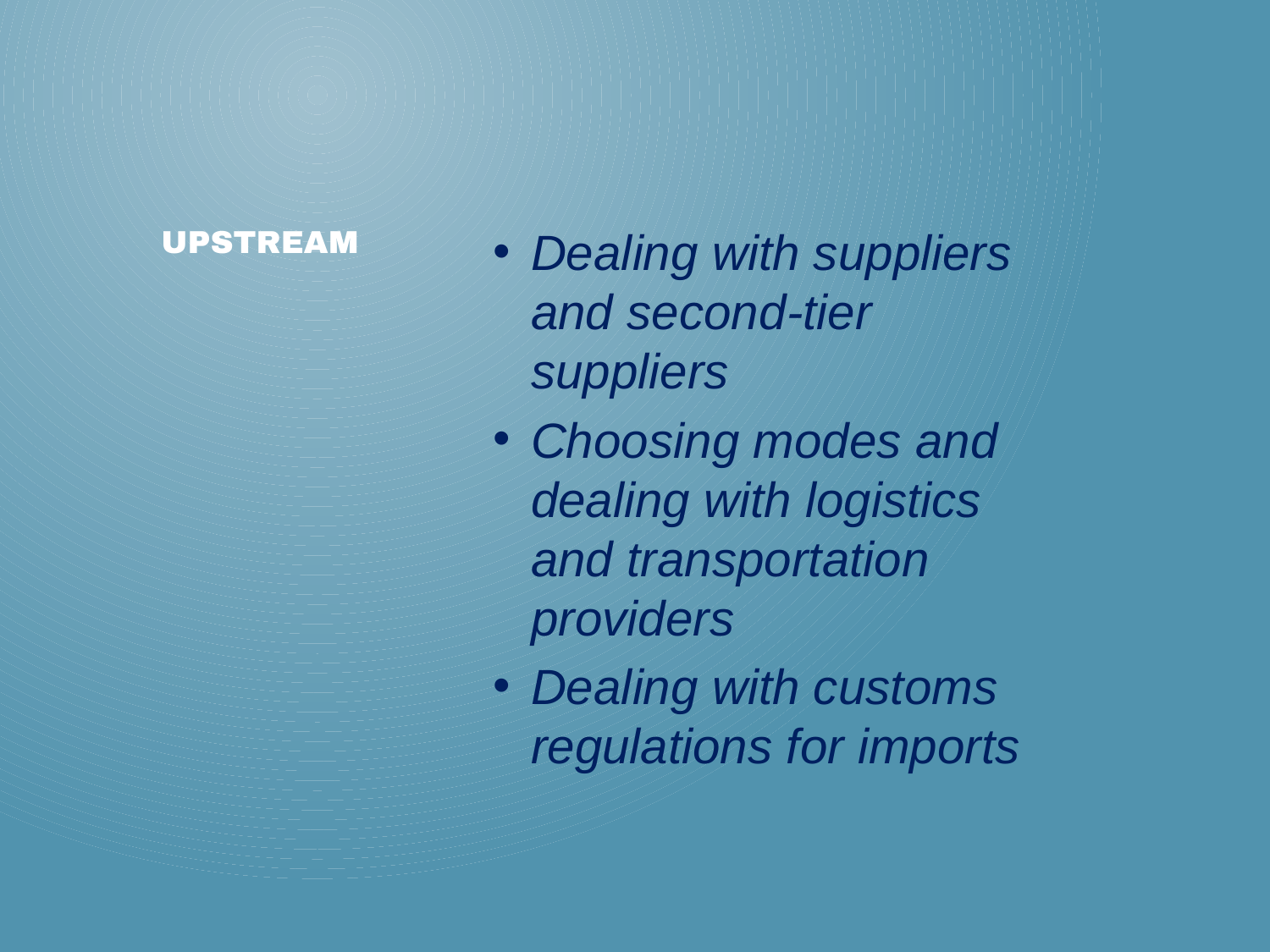

Dealing with suppliers and second-tier suppliers
Choosing modes and dealing with logistics and transportation providers
Dealing with customs regulations for imports

# upstream